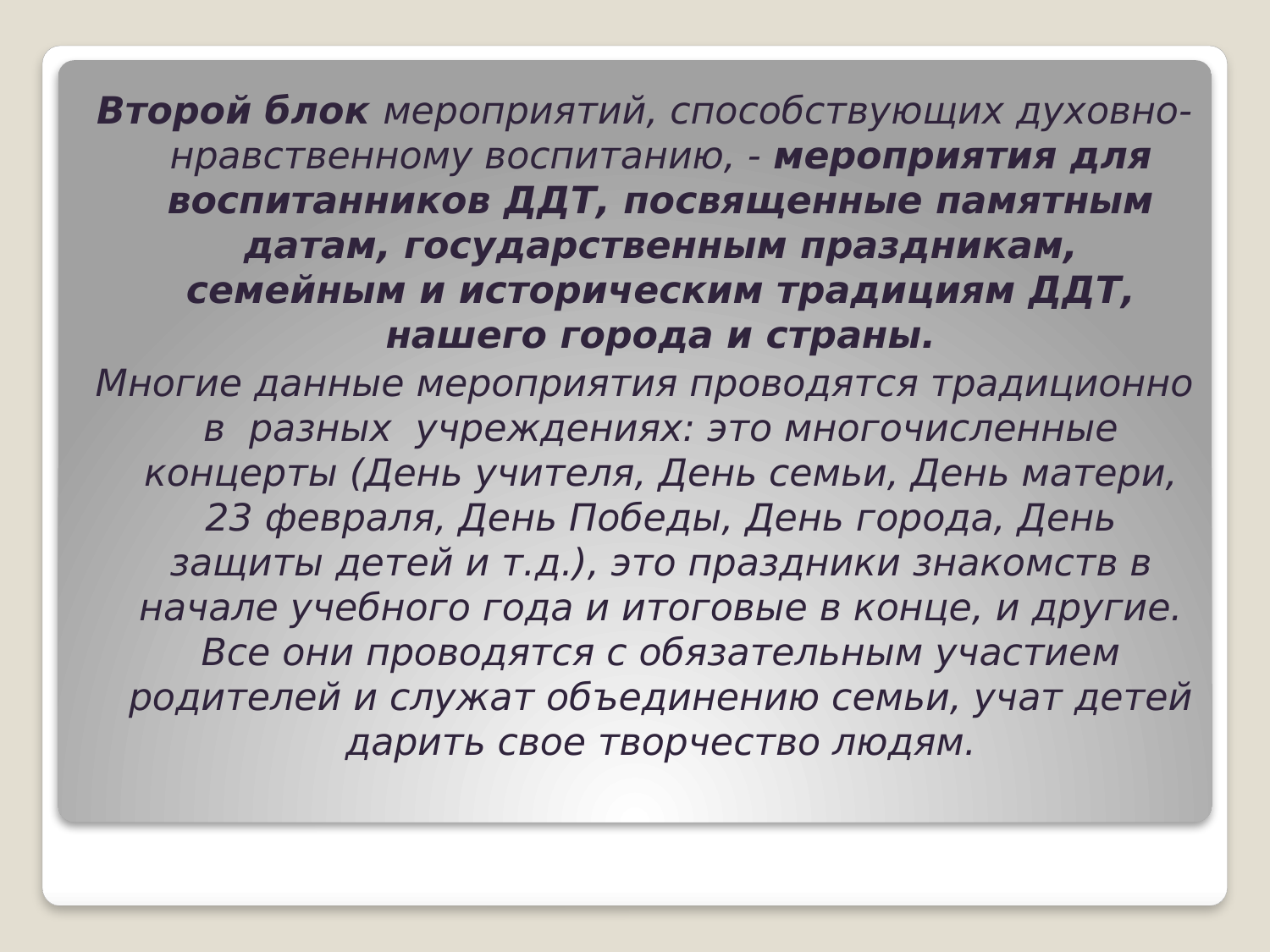

Второй блок мероприятий, способствующих духовно-нравственному воспитанию, - мероприятия для воспитанников ДДТ, посвященные памятным датам, государственным праздникам, семейным и историческим традициям ДДТ, нашего города и страны.
Многие данные мероприятия проводятся традиционно в  разных  учреждениях: это многочисленные концерты (День учителя, День семьи, День матери, 23 февраля, День Победы, День города, День защиты детей и т.д.), это праздники знакомств в начале учебного года и итоговые в конце, и другие. Все они проводятся с обязательным участием родителей и служат объединению семьи, учат детей дарить свое творчество людям.